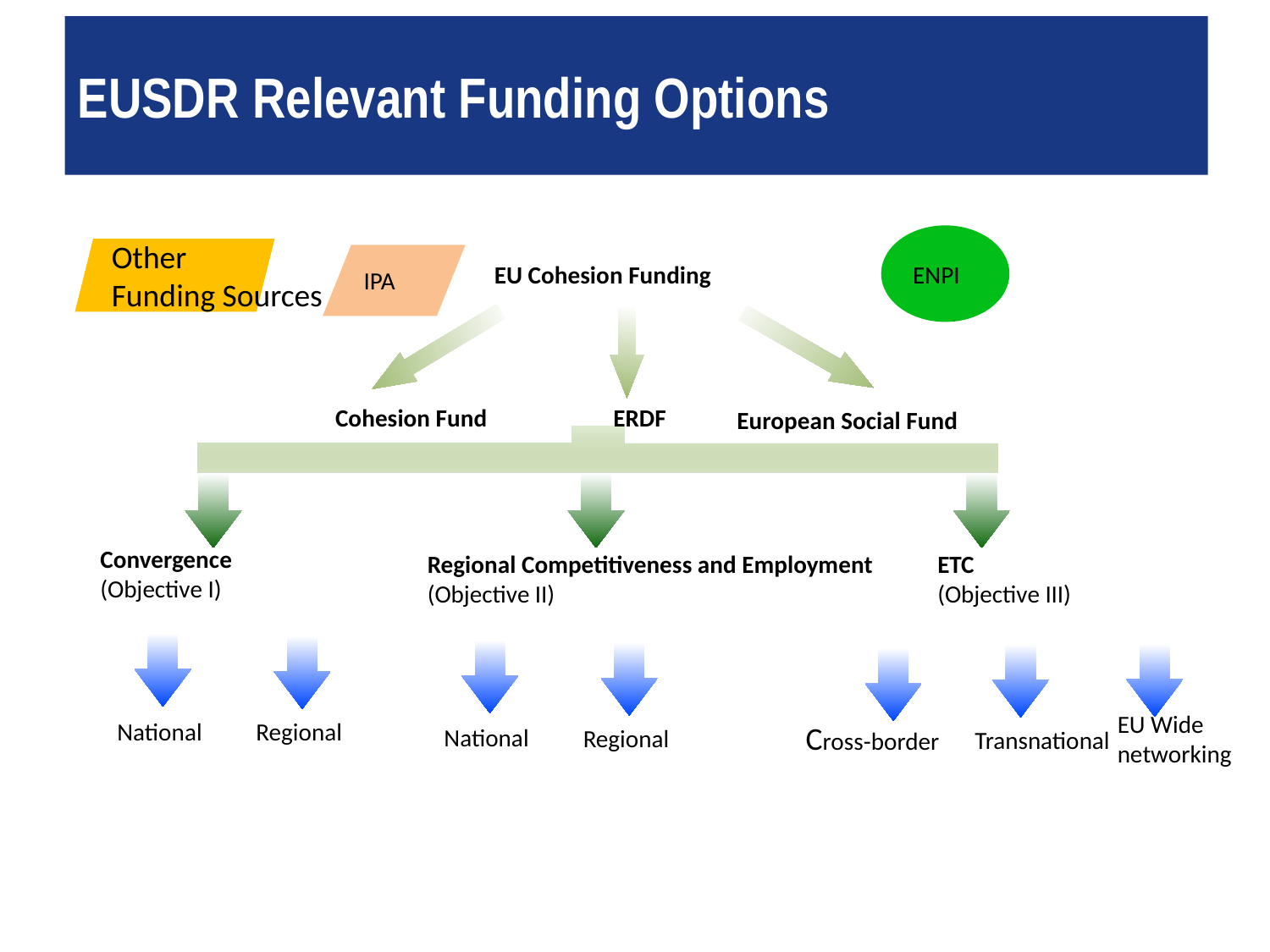

EUSDR Relevant Funding Options
ENPI
Other
Funding Sources
IPA
EU Cohesion Funding

ERDF
Cohesion Fund
European Social Fund

Convergence
(Objective I)

National
Regional
ETC
(Objective III)

Cross-border
EU Wide
networking
Transnational
Regional Competitiveness and Employment
(Objective II)

National
Regional